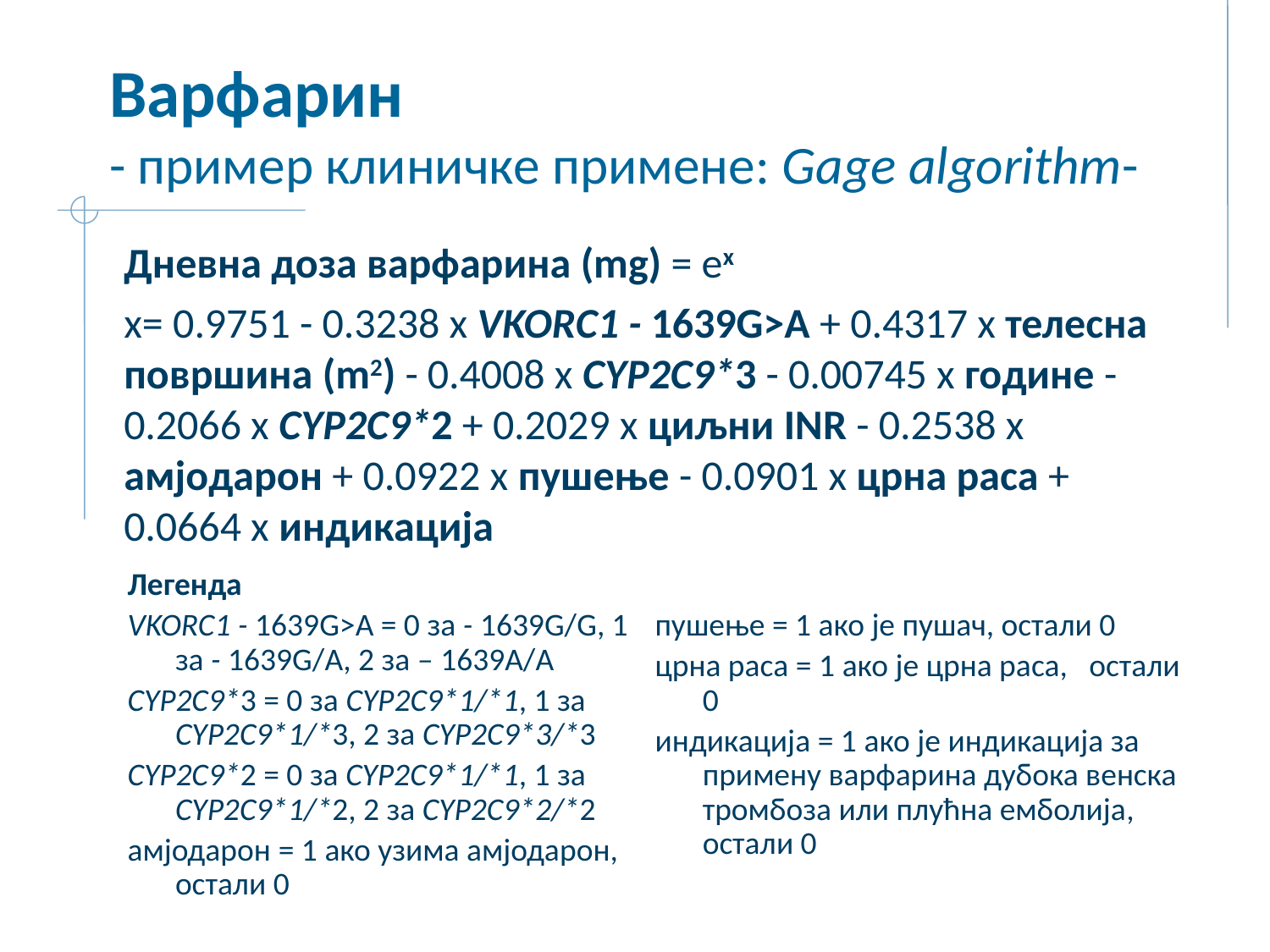

# Варфарин - пример клиничке примене: Gage algorithm-
	Дневна доза варфарина (mg) = ex
	x= 0.9751 - 0.3238 x VKORC1 - 1639G>A + 0.4317 x телесна површина (m2) - 0.4008 x CYP2C9*3 - 0.00745 x године - 0.2066 x CYP2C9*2 + 0.2029 x циљни INR - 0.2538 x амјодарон + 0.0922 x пушење - 0.0901 x црна раса + 0.0664 x индикација
Легенда
VKORC1 - 1639G>A = 0 за - 1639G/G, 1 за - 1639G/А, 2 за – 1639А/А
CYP2C9*3 = 0 за CYP2C9*1/*1, 1 за CYP2C9*1/*3, 2 за CYP2C9*3/*3
CYP2C9*2 = 0 за CYP2C9*1/*1, 1 за CYP2C9*1/*2, 2 за CYP2C9*2/*2
амјодарон = 1 ако узима амјодарон, остали 0

пушење = 1 ако је пушач, остали 0
црна раса = 1 ако је црна раса,   остали 0
индикација = 1 ако је индикација за примену варфарина дубока венска тромбоза или плућна емболија, остали 0